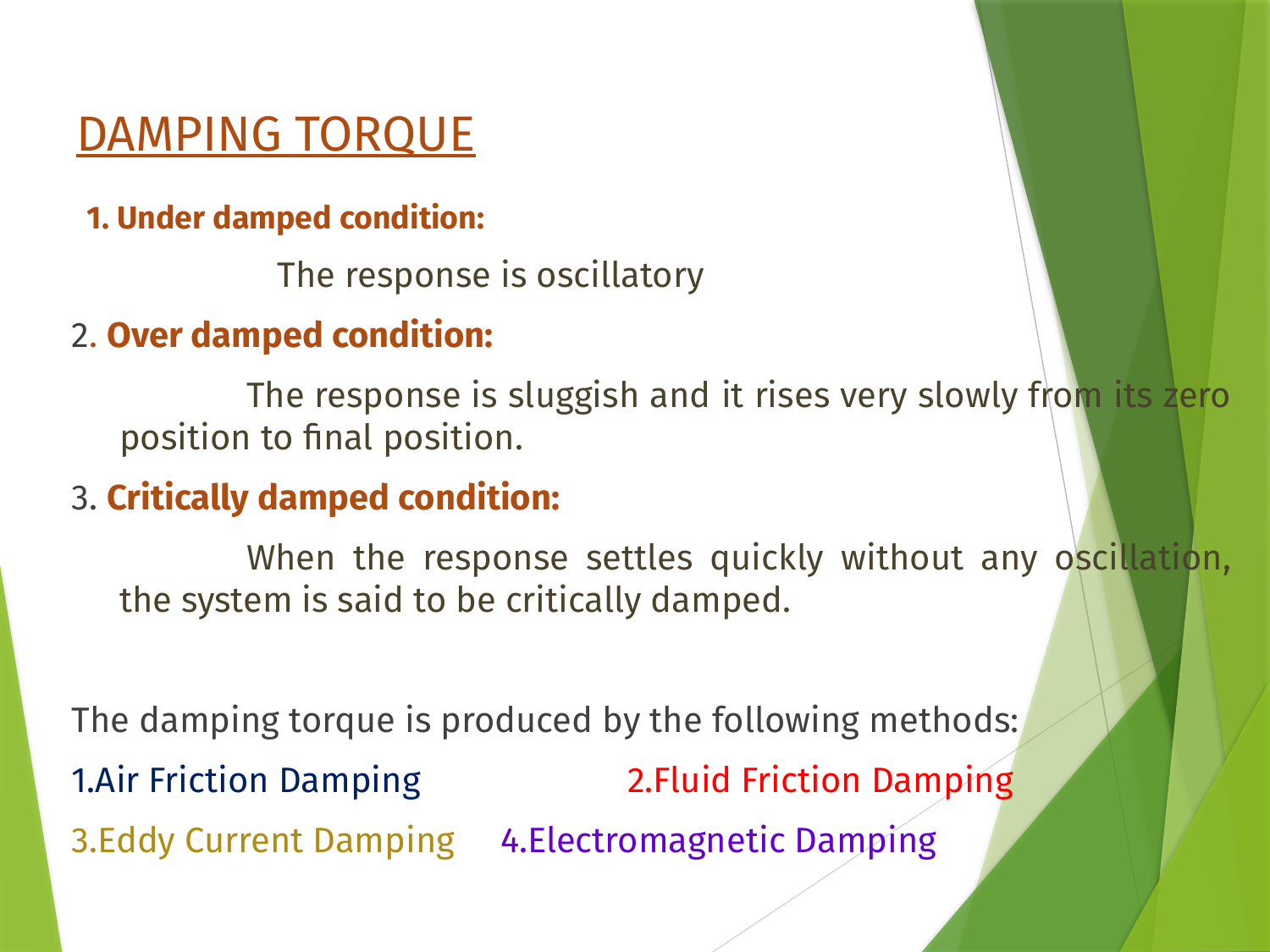

# DAMPING TORQUE
1. Under damped condition:
		The response is oscillatory
2. Over damped condition:
		The response is sluggish and it rises very slowly from its zero position to final position.
3. Critically damped condition:
		When the response settles quickly without any oscillation, the system is said to be critically damped.

The damping torque is produced by the following methods:
1.Air Friction Damping		2.Fluid Friction Damping
3.Eddy Current Damping	4.Electromagnetic Damping